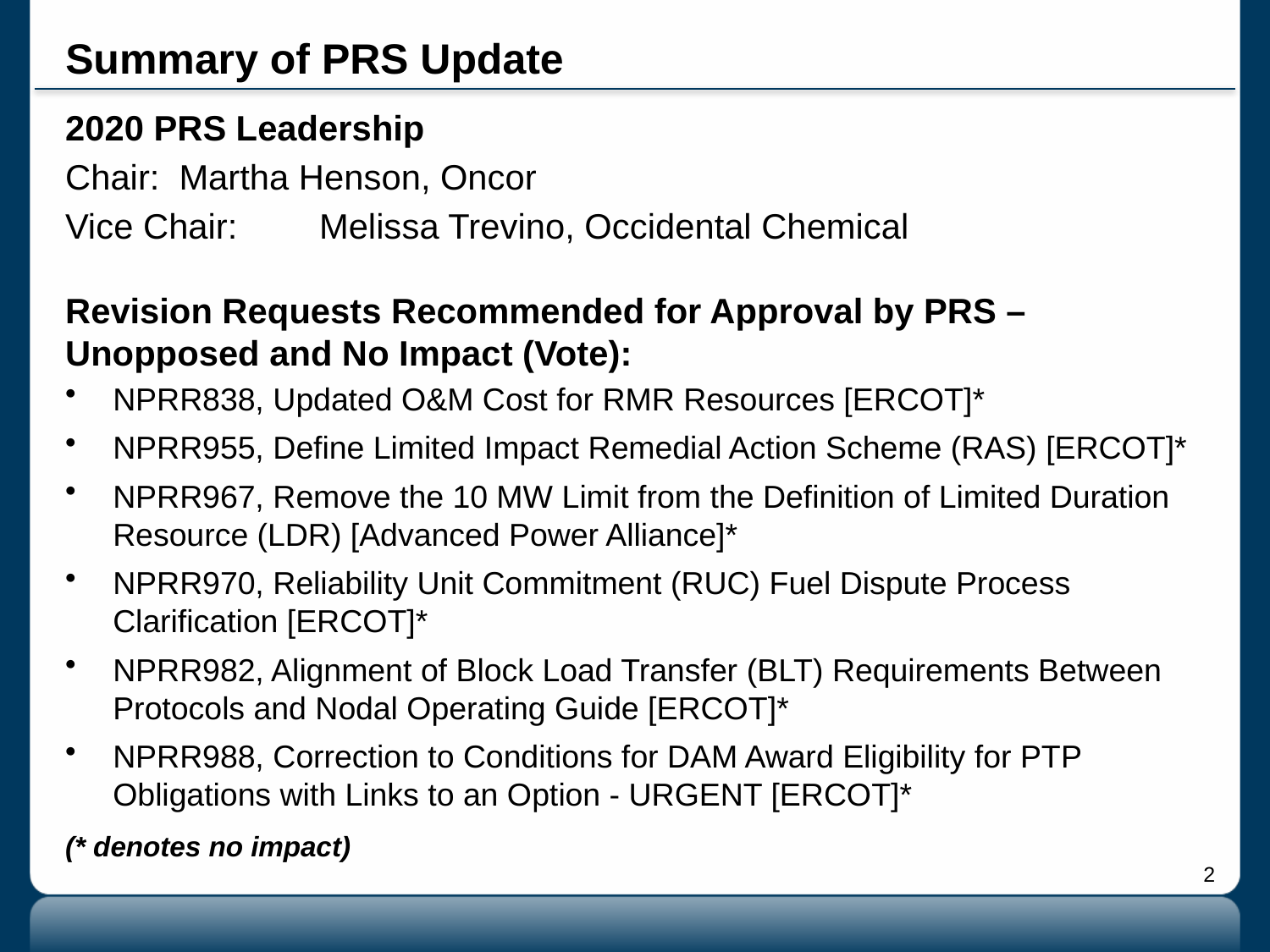

# Summary of PRS Update
2020 PRS Leadership
Chair:  Martha Henson, Oncor
Vice Chair: 	Melissa Trevino, Occidental Chemical

Revision Requests Recommended for Approval by PRS – Unopposed and No Impact (Vote):
NPRR838, Updated O&M Cost for RMR Resources [ERCOT]*
NPRR955, Define Limited Impact Remedial Action Scheme (RAS) [ERCOT]*
NPRR967, Remove the 10 MW Limit from the Definition of Limited Duration Resource (LDR) [Advanced Power Alliance]*
NPRR970, Reliability Unit Commitment (RUC) Fuel Dispute Process Clarification [ERCOT]*
NPRR982, Alignment of Block Load Transfer (BLT) Requirements Between Protocols and Nodal Operating Guide [ERCOT]*
NPRR988, Correction to Conditions for DAM Award Eligibility for PTP Obligations with Links to an Option - URGENT [ERCOT]*
(* denotes no impact)